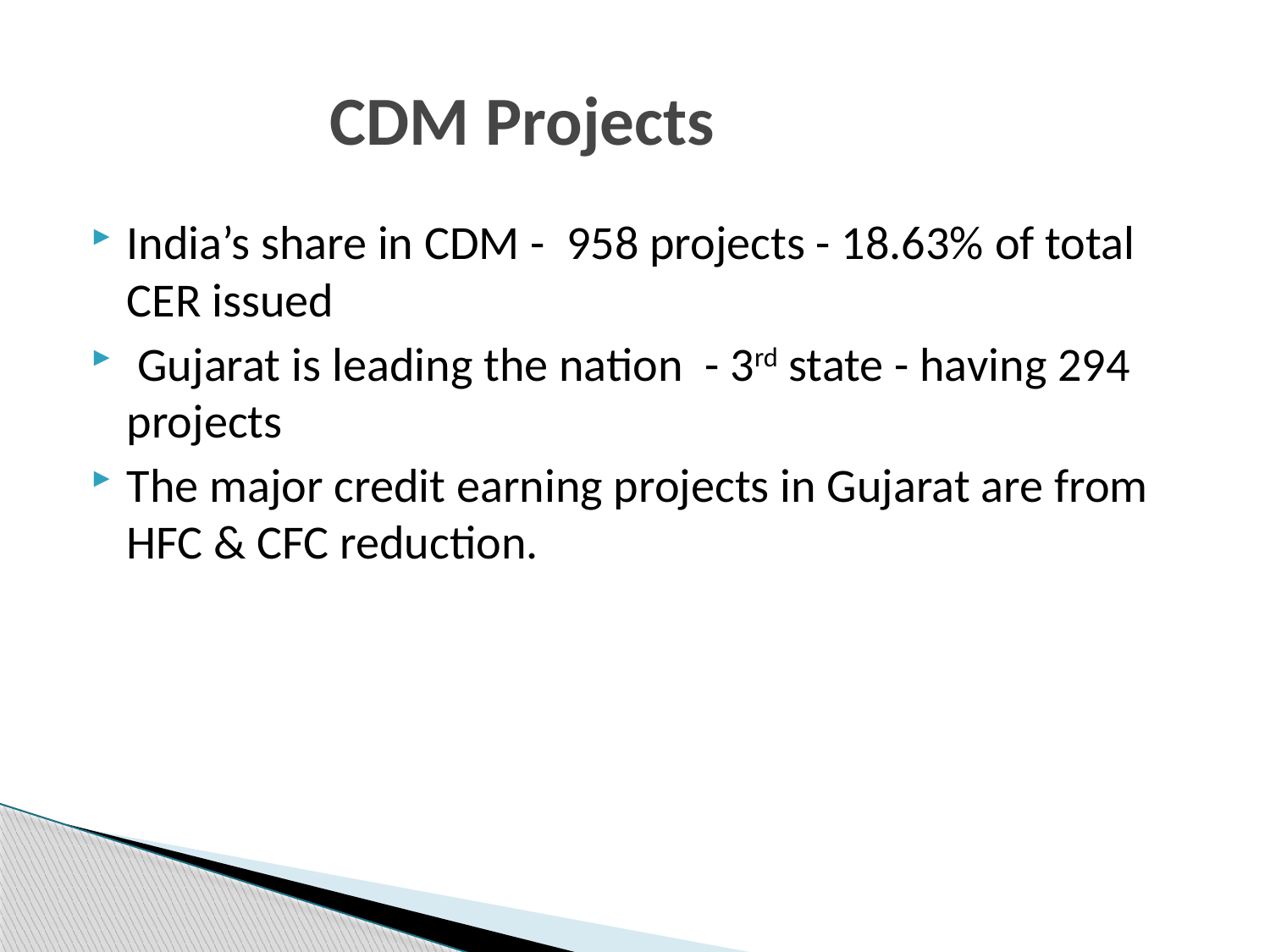

# CDM Projects
India’s share in CDM -  958 projects - 18.63% of total CER issued
 Gujarat is leading the nation  - 3rd state - having 294 projects
The major credit earning projects in Gujarat are from HFC & CFC reduction.